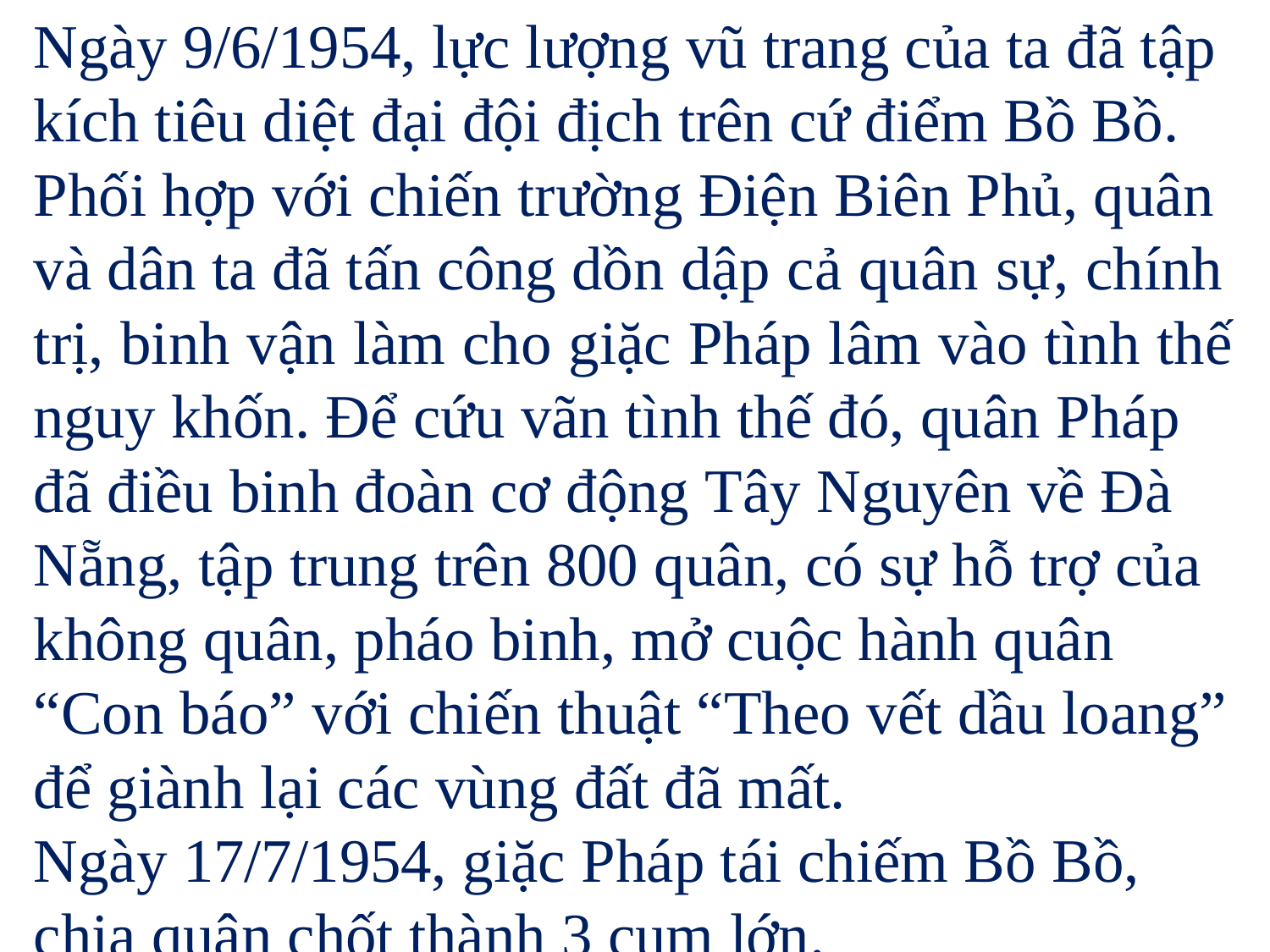

Ngày 9/6/1954, lực lượng vũ trang của ta đã tập kích tiêu diệt đại đội địch trên cứ điểm Bồ Bồ. Phối hợp với chiến trường Điện Biên Phủ, quân và dân ta đã tấn công dồn dập cả quân sự, chính trị, binh vận làm cho giặc Pháp lâm vào tình thế nguy khốn. Để cứu vãn tình thế đó, quân Pháp đã điều binh đoàn cơ động Tây Nguyên về Đà Nẵng, tập trung trên 800 quân, có sự hỗ trợ của không quân, pháo binh, mở cuộc hành quân “Con báo” với chiến thuật “Theo vết dầu loang” để giành lại các vùng đất đã mất.
Ngày 17/7/1954, giặc Pháp tái chiếm Bồ Bồ, chia quân chốt thành 3 cụm lớn.